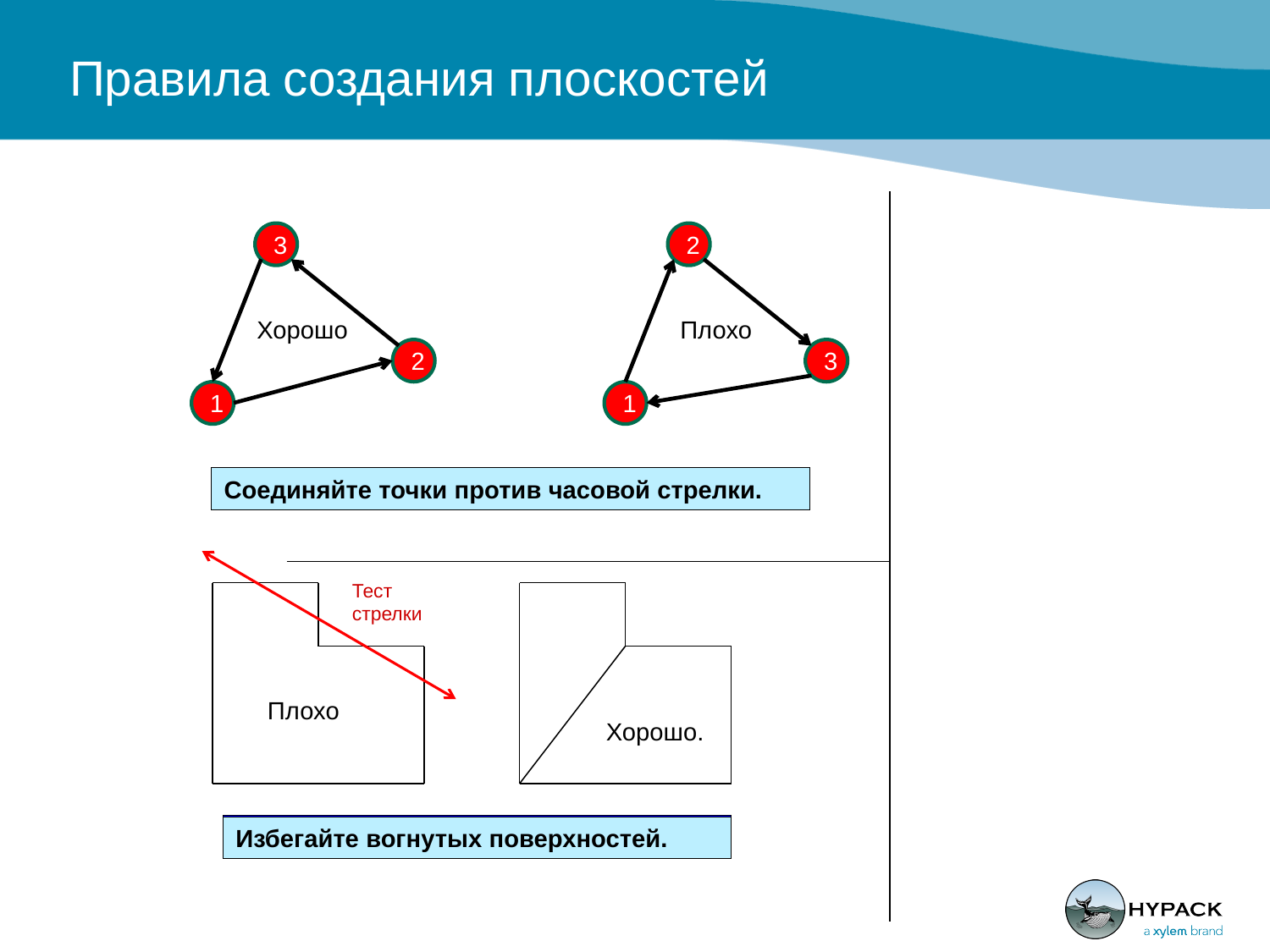

# Правила создания плоскостей
3
2
Хорошо
Плохо
2
3
1
1
Соединяйте точки против часовой стрелки.
Тест стрелки
Плохо
Хорошо.
Избегайте вогнутых поверхностей.
Избегайте вогнутых поверхностей.